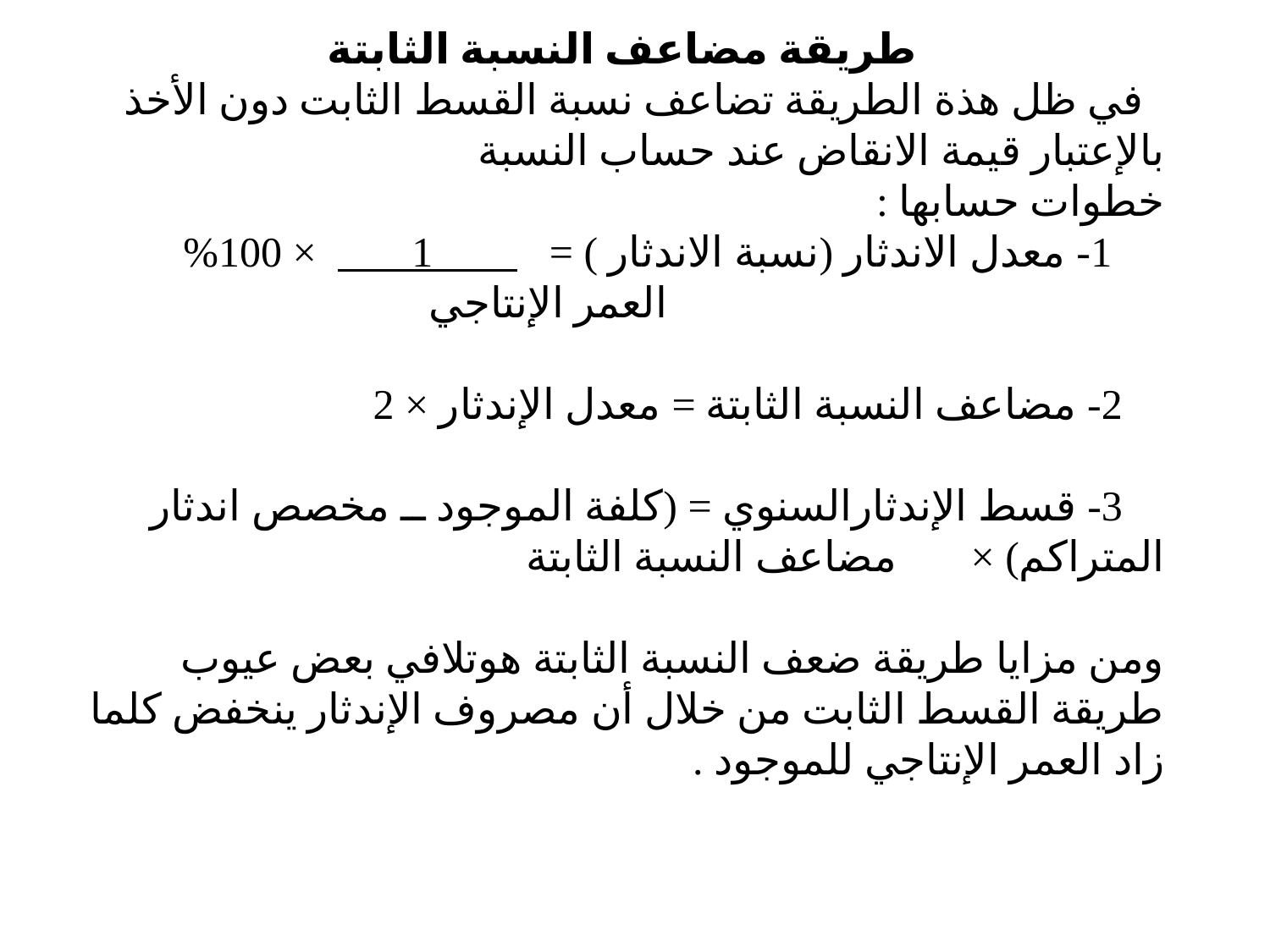

طريقة مضاعف النسبة الثابتة
  في ظل هذة الطريقة تضاعف نسبة القسط الثابت دون الأخذ بالإعتبار قيمة الانقاض عند حساب النسبة
خطوات حسابها :
     1- معدل الاندثار (نسبة الاندثار ) =           1         × 100%
                                               العمر الإنتاجي

    2- مضاعف النسبة الثابتة = معدل الإندثار × 2

    3- قسط الإندثارالسنوي = (كلفة الموجود ــ مخصص اندثار المتراكم) ×       مضاعف النسبة الثابتة

ومن مزايا طريقة ضعف النسبة الثابتة هوتلافي بعض عيوب طريقة القسط الثابت من خلال أن مصروف الإندثار ينخفض كلما زاد العمر الإنتاجي للموجود .